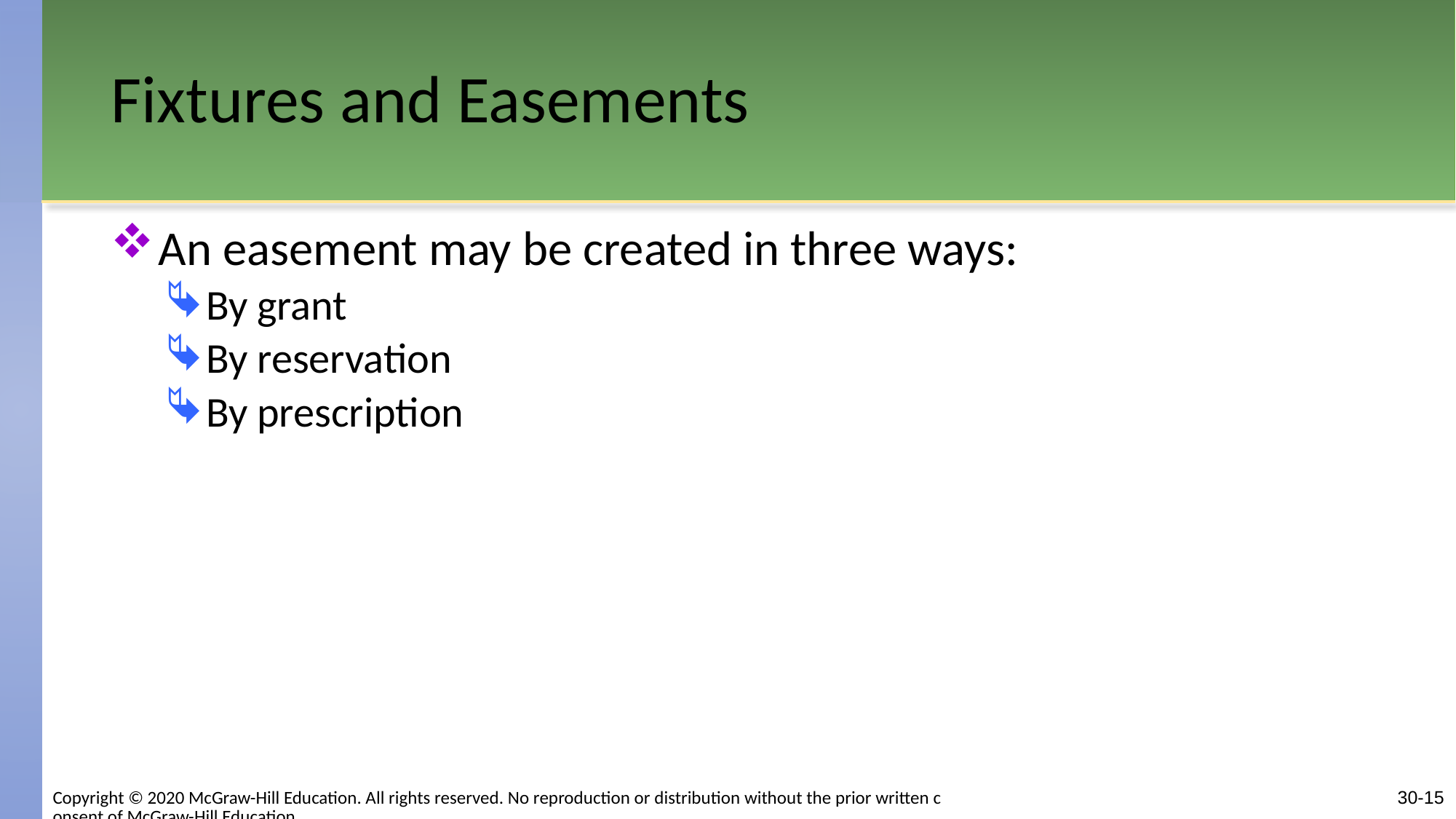

# Fixtures and Easements
An easement may be created in three ways:
By grant
By reservation
By prescription

30-15
Copyright © 2020 McGraw-Hill Education. All rights reserved. No reproduction or distribution without the prior written consent of McGraw-Hill Education.